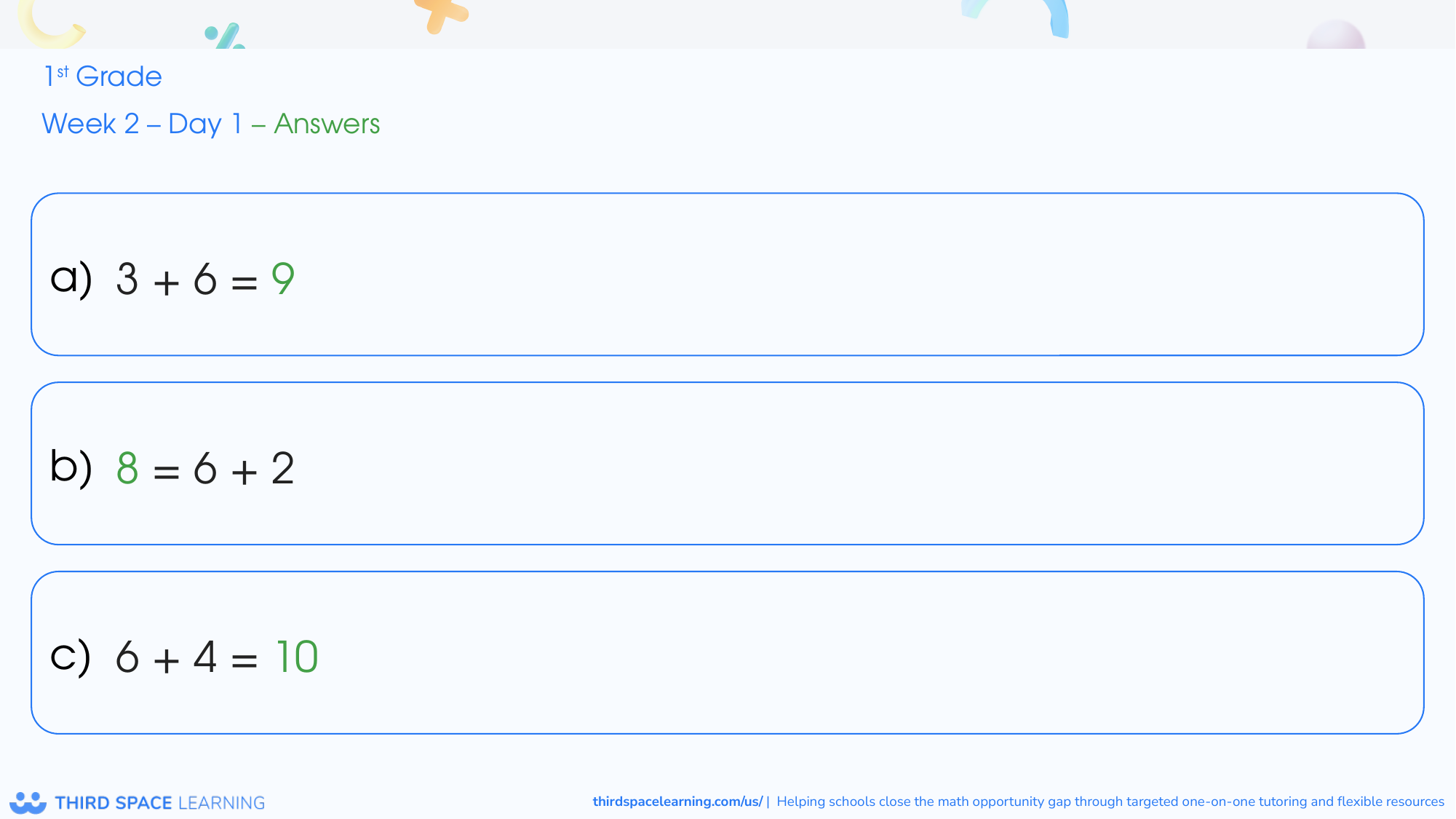

1st Grade
Week 2 – Day 1 – Answers
3 + 6 = 9
8 = 6 + 2
6 + 4 = 10